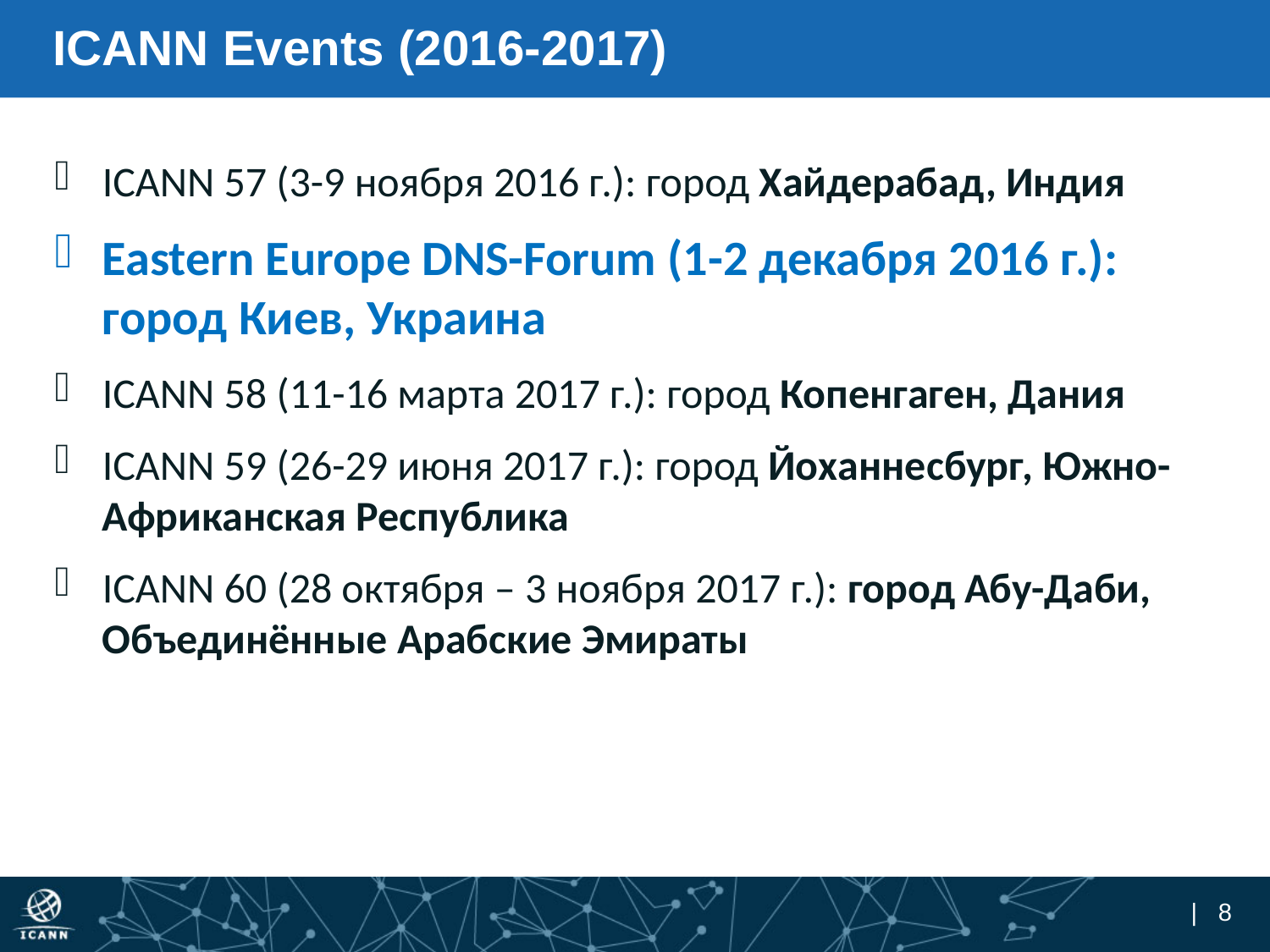

# ICANN Events (2016-2017)
ICANN 57 (3-9 ноября 2016 г.): город Хайдерабад, Индия
Eastern Europe DNS-Forum (1-2 декабря 2016 г.): город Киев, Украина
ICANN 58 (11-16 марта 2017 г.): город Копенгаген, Дания
ICANN 59 (26-29 июня 2017 г.): город Йоханнесбург, Южно-Африканская Республика
ICANN 60 (28 октября – 3 ноября 2017 г.): город Абу-Даби, Объединённые Арабские Эмираты